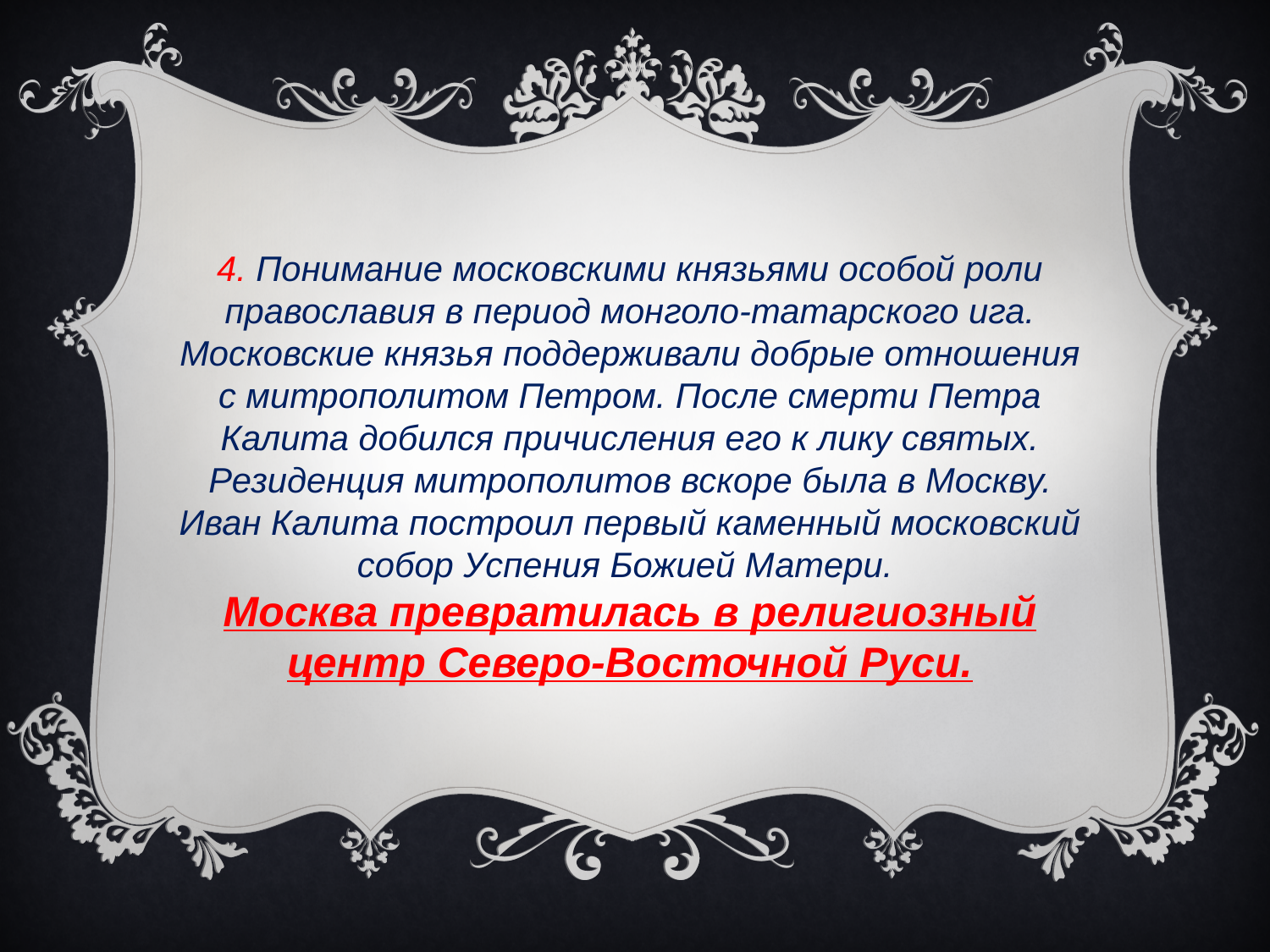

4. Понимание московскими князьями особой роли православия в период монголо-татарского ига. Московские князья поддерживали добрые отношения с митрополитом Петром. После смерти Петра Калита добился причисления его к лику святых. Резиденция митрополитов вскоре была в Москву. Иван Калита построил первый каменный московский собор Успения Божией Матери.
Москва превратилась в религиозный центр Северо-Восточной Руси.